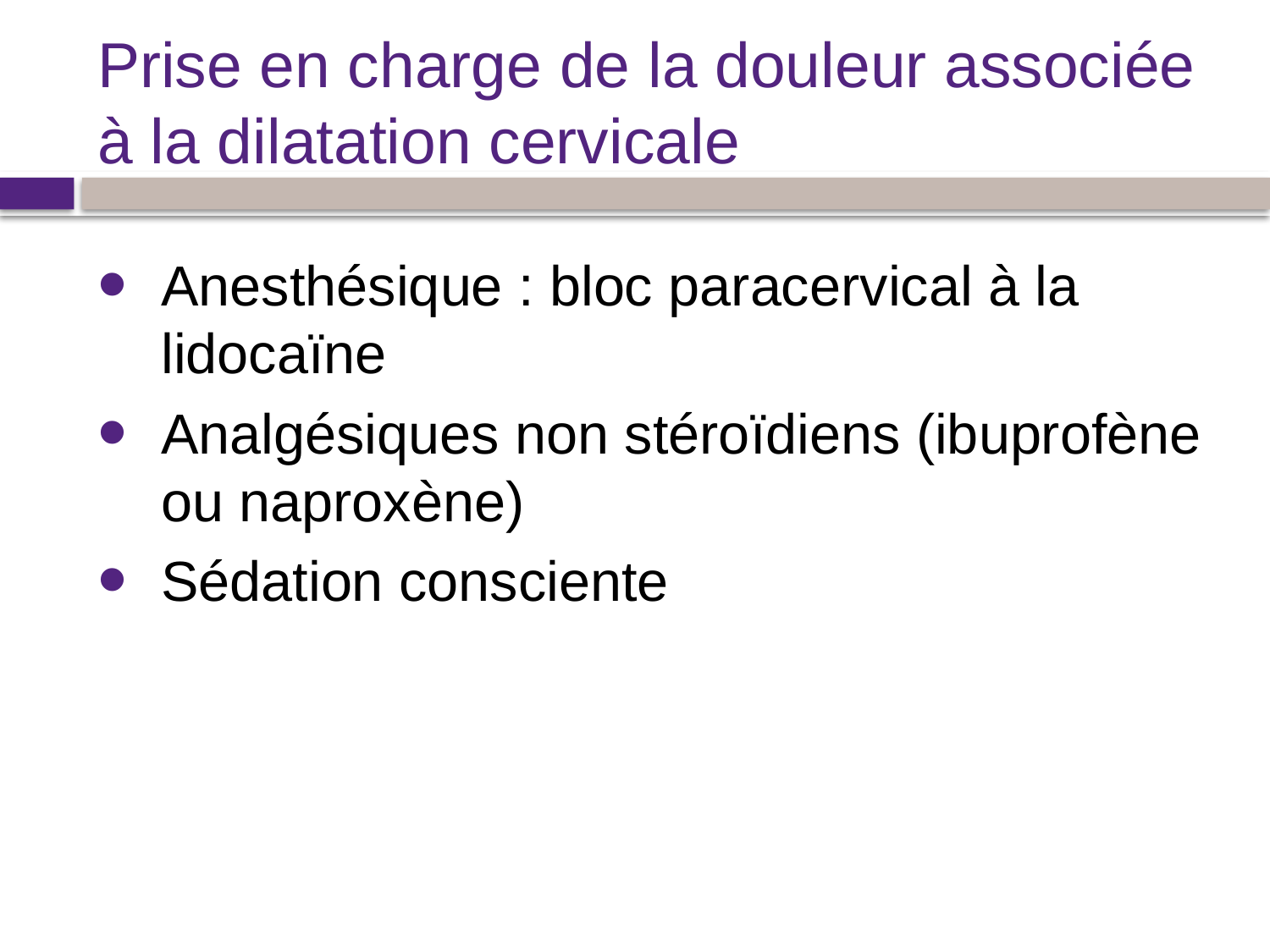

# Prise en charge de la douleur associée à la dilatation cervicale
Anesthésique : bloc paracervical à la lidocaïne
Analgésiques non stéroïdiens (ibuprofène ou naproxène)
Sédation consciente